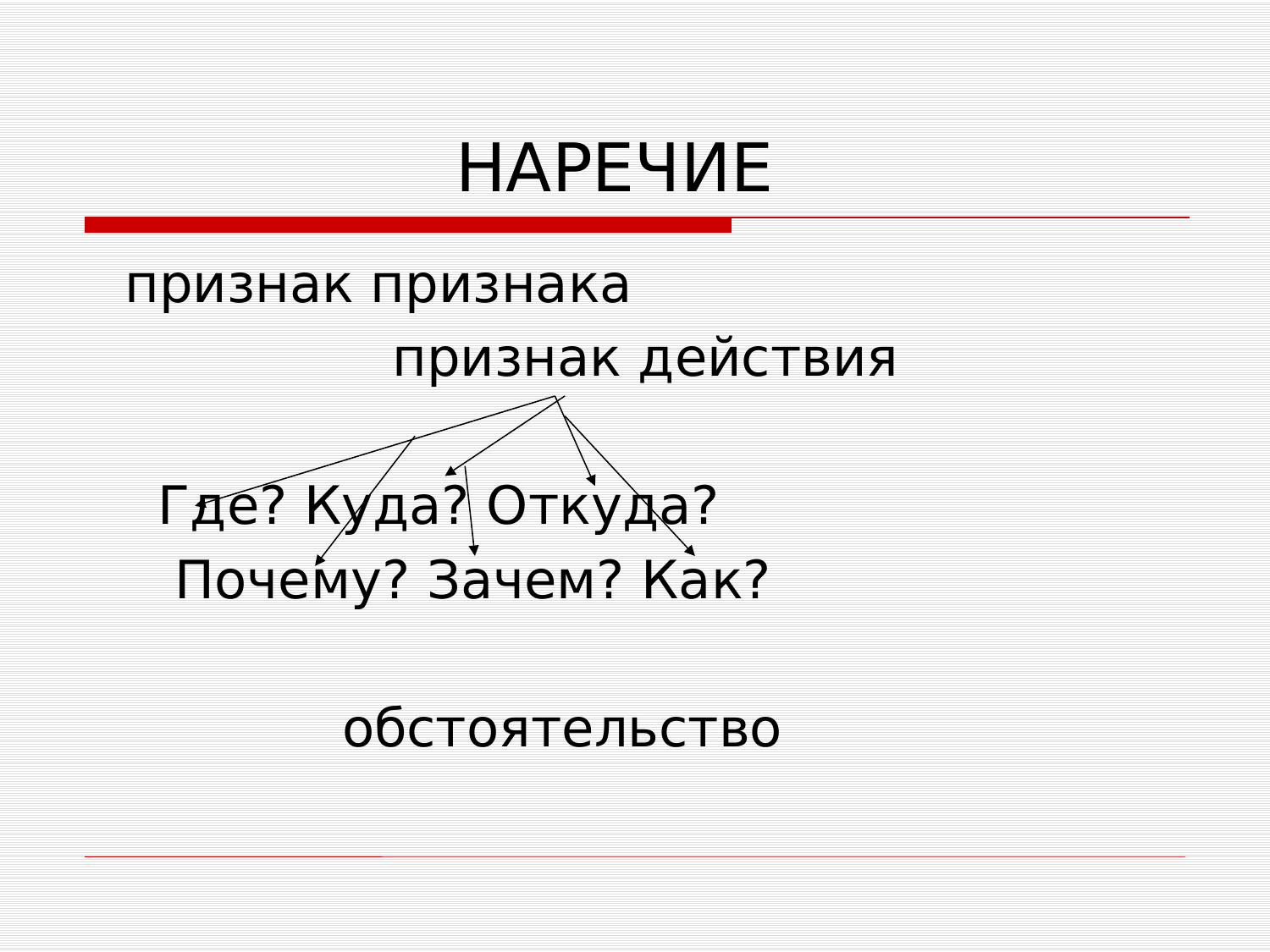

# НАРЕЧИЕ
  признак признака
                  признак действия

    Где? Куда? Откуда?
     Почему? Зачем? Как?

               обстоятельство